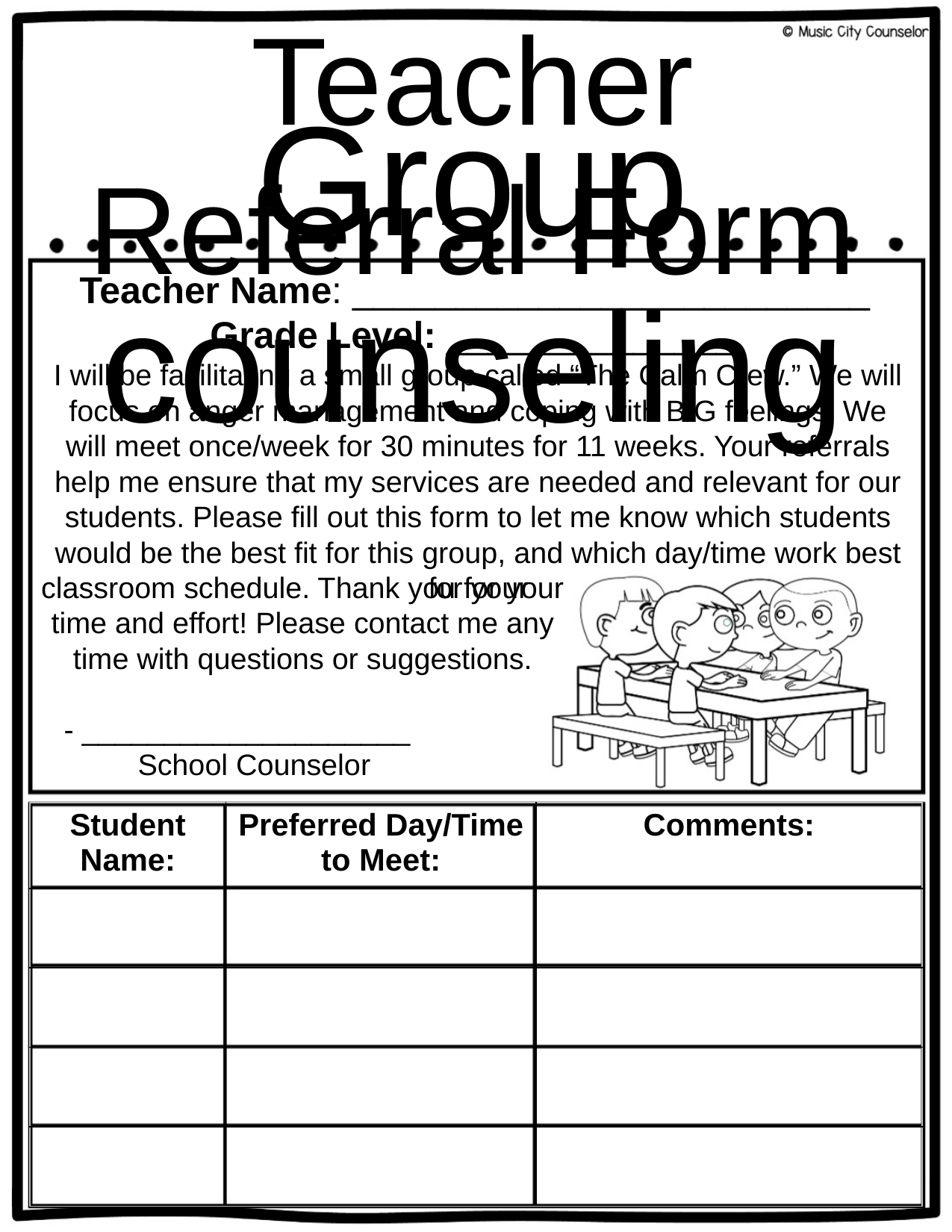

Teacher Referral Form
Group counseling
Teacher Name: _________________________
Grade Level: ______________
I will be facilitating a small group called “The Calm Crew.” We will focus on anger management and coping with BIG feelings. We will meet once/week for 30 minutes for 11 weeks. Your referrals help me ensure that my services are needed and relevant for our students. Please fill out this form to let me know which students would be the best fit for this group, and which day/time work best for your

classroom schedule. Thank you for your time and effort! Please contact me any time with questions or suggestions.

   - ____________________
            School Counselor
| Student Name: | Preferred Day/Time to Meet: | Comments: |
| --- | --- | --- |
|  |  |  |
|  |  |  |
|  |  |  |
|  |  |  |